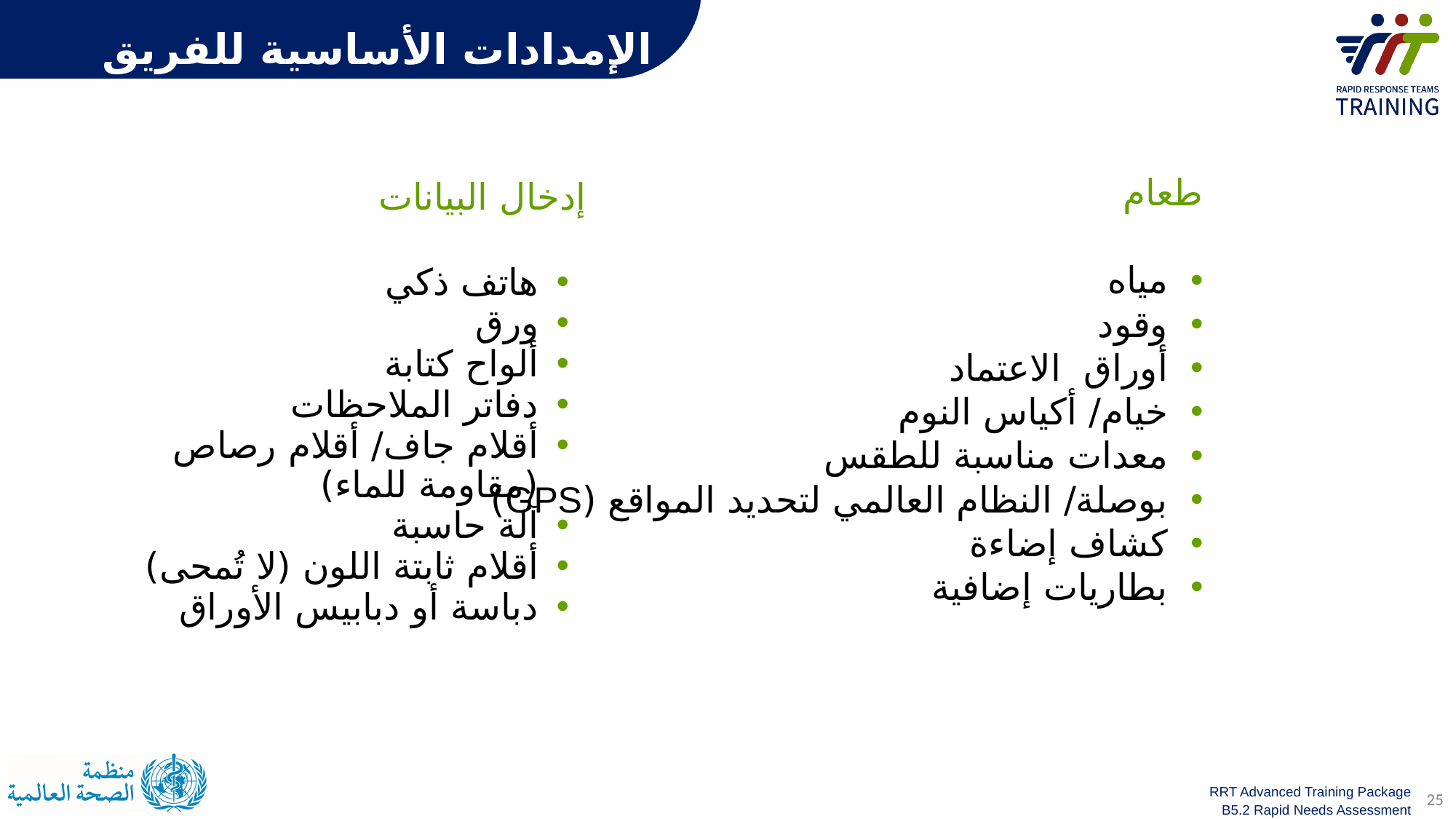

الإمدادات الأساسية للفريق
طعام

مياه
وقود
أوراق  الاعتماد
خيام/ أكياس النوم
معدات مناسبة للطقس
بوصلة/ النظام العالمي لتحديد المواقع (GPS)
كشاف إضاءة
بطاريات إضافية
إدخال البيانات

هاتف ذكي
ورق
ألواح كتابة
دفاتر الملاحظات
أقلام جاف/ أقلام رصاص (مقاومة للماء)
آلة حاسبة
أقلام ثابتة اللون (لا تُمحى)
دباسة أو دبابيس الأوراق